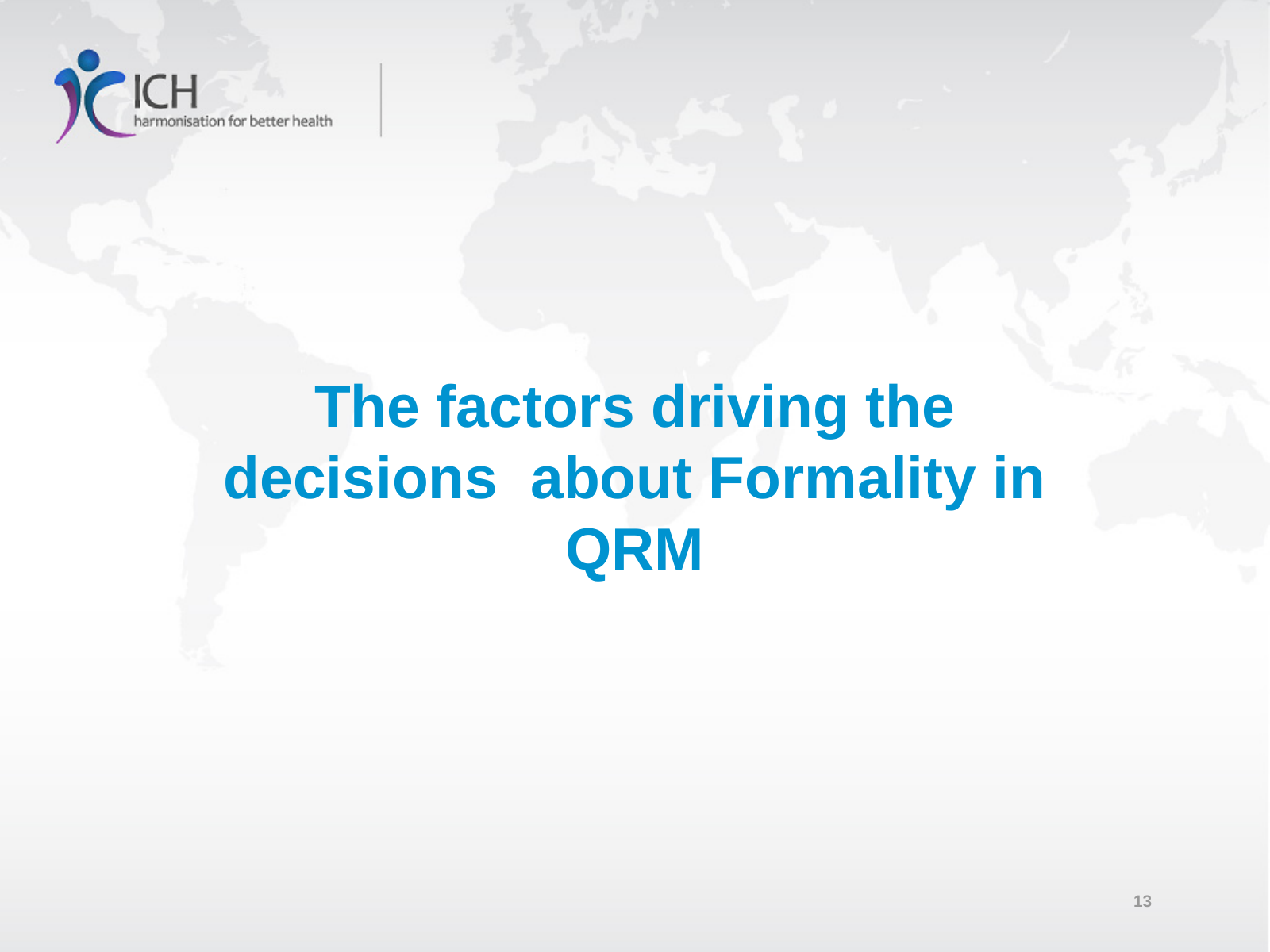

The factors driving the decisions  about Formality in QRM